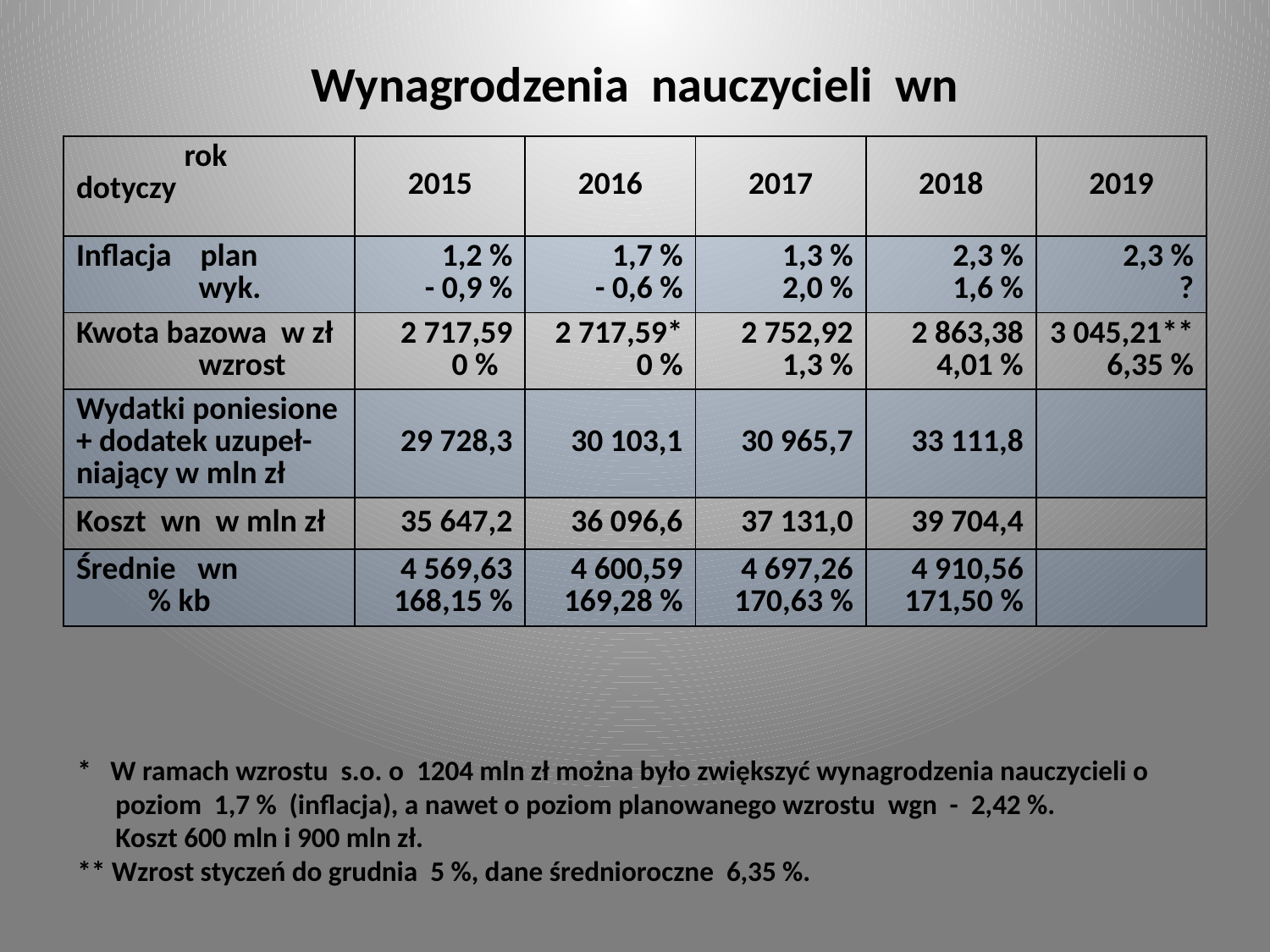

# Wynagrodzenia  nauczycieli  wn
| rok dotyczy | 2015 | 2016 | 2017 | 2018 | 2019 |
| --- | --- | --- | --- | --- | --- |
| Inflacja plan wyk. | 1,2 % - 0,9 % | 1,7 % - 0,6 % | 1,3 % 2,0 % | 2,3 % 1,6 % | 2,3 % ? |
| Kwota bazowa w zł wzrost | 2 717,59 0 % | 2 717,59\* 0 % | 2 752,92 1,3 % | 2 863,38 4,01 % | 3 045,21\*\* 6,35 % |
| Wydatki poniesione + dodatek uzupeł- niający w mln zł | 29 728,3 | 30 103,1 | 30 965,7 | 33 111,8 |  |
| Koszt wn w mln zł | 35 647,2 | 36 096,6 | 37 131,0 | 39 704,4 |  |
| Średnie wn % kb | 4 569,63 168,15 % | 4 600,59 169,28 % | 4 697,26 170,63 % | 4 910,56 171,50 % |  |
*   W ramach wzrostu  s.o. o  1204 mln zł można było zwiększyć wynagrodzenia nauczycieli o
      poziom  1,7 %  (inflacja), a nawet o poziom planowanego wzrostu  wgn  -  2,42 %.
      Koszt 600 mln i 900 mln zł.
** Wzrost styczeń do grudnia  5 %, dane średnioroczne  6,35 %.